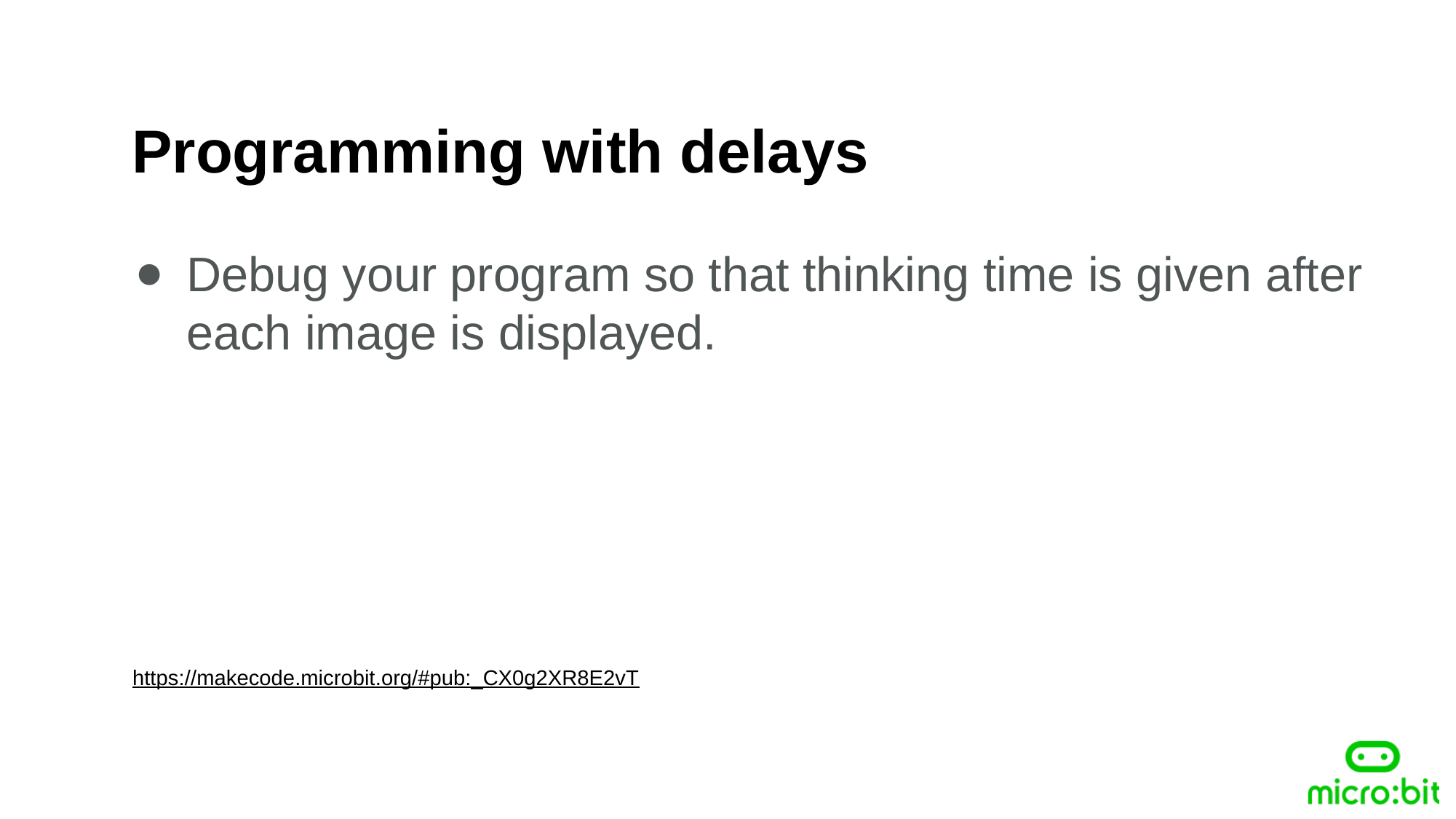

Programming with delays

Debug your program so that thinking time is given after each image is displayed.
https://makecode.microbit.org/#pub:_CX0g2XR8E2vT